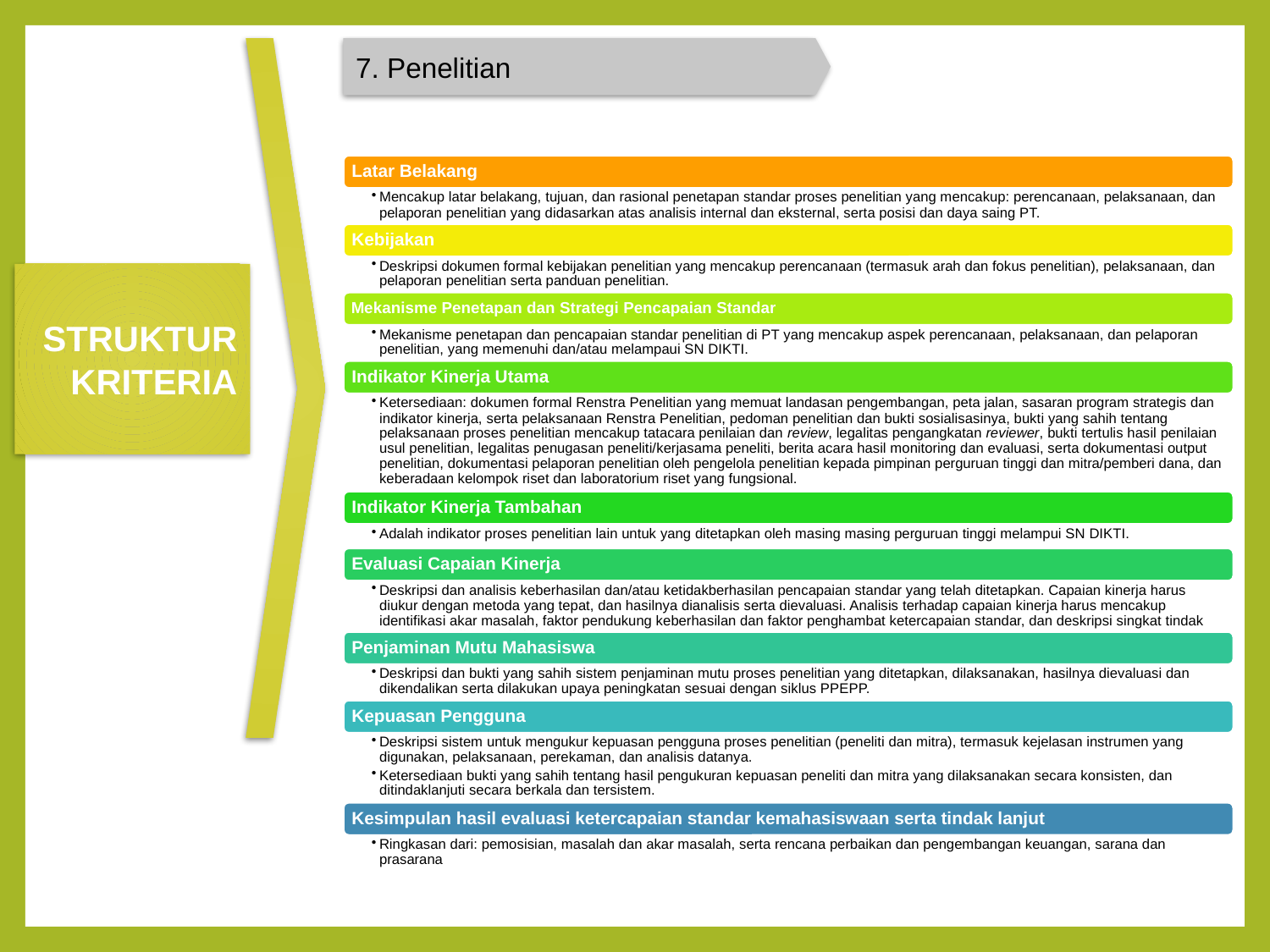

7. Penelitian
Latar Belakang
Mencakup latar belakang, tujuan, dan rasional penetapan standar proses penelitian yang mencakup: perencanaan, pelaksanaan, dan pelaporan penelitian yang didasarkan atas analisis internal dan eksternal, serta posisi dan daya saing PT.
Kebijakan
Deskripsi dokumen formal kebijakan penelitian yang mencakup perencanaan (termasuk arah dan fokus penelitian), pelaksanaan, dan pelaporan penelitian serta panduan penelitian.
Mekanisme Penetapan dan Strategi Pencapaian Standar
Mekanisme penetapan dan pencapaian standar penelitian di PT yang mencakup aspek perencanaan, pelaksanaan, dan pelaporan penelitian, yang memenuhi dan/atau melampaui SN DIKTI.
Indikator Kinerja Utama
Ketersediaan: dokumen formal Renstra Penelitian yang memuat landasan pengembangan, peta jalan, sasaran program strategis dan indikator kinerja, serta pelaksanaan Renstra Penelitian, pedoman penelitian dan bukti sosialisasinya, bukti yang sahih tentang pelaksanaan proses penelitian mencakup tatacara penilaian dan review, legalitas pengangkatan reviewer, bukti tertulis hasil penilaian usul penelitian, legalitas penugasan peneliti/kerjasama peneliti, berita acara hasil monitoring dan evaluasi, serta dokumentasi output penelitian, dokumentasi pelaporan penelitian oleh pengelola penelitian kepada pimpinan perguruan tinggi dan mitra/pemberi dana, dan keberadaan kelompok riset dan laboratorium riset yang fungsional.
Indikator Kinerja Tambahan
Adalah indikator proses penelitian lain untuk yang ditetapkan oleh masing masing perguruan tinggi melampui SN DIKTI.
Evaluasi Capaian Kinerja
Deskripsi dan analisis keberhasilan dan/atau ketidakberhasilan pencapaian standar yang telah ditetapkan. Capaian kinerja harus diukur dengan metoda yang tepat, dan hasilnya dianalisis serta dievaluasi. Analisis terhadap capaian kinerja harus mencakup identifikasi akar masalah, faktor pendukung keberhasilan dan faktor penghambat ketercapaian standar, dan deskripsi singkat tindak lanjut yang akan dilakukan institusi.
Penjaminan Mutu Mahasiswa
Deskripsi dan bukti yang sahih sistem penjaminan mutu proses penelitian yang ditetapkan, dilaksanakan, hasilnya dievaluasi dan dikendalikan serta dilakukan upaya peningkatan sesuai dengan siklus PPEPP.
Kepuasan Pengguna
Deskripsi sistem untuk mengukur kepuasan pengguna proses penelitian (peneliti dan mitra), termasuk kejelasan instrumen yang digunakan, pelaksanaan, perekaman, dan analisis datanya.
Ketersediaan bukti yang sahih tentang hasil pengukuran kepuasan peneliti dan mitra yang dilaksanakan secara konsisten, dan ditindaklanjuti secara berkala dan tersistem.
Kesimpulan hasil evaluasi ketercapaian standar kemahasiswaan serta tindak lanjut
Ringkasan dari: pemosisian, masalah dan akar masalah, serta rencana perbaikan dan pengembangan keuangan, sarana dan prasarana
STRUKTUR KRITERIA